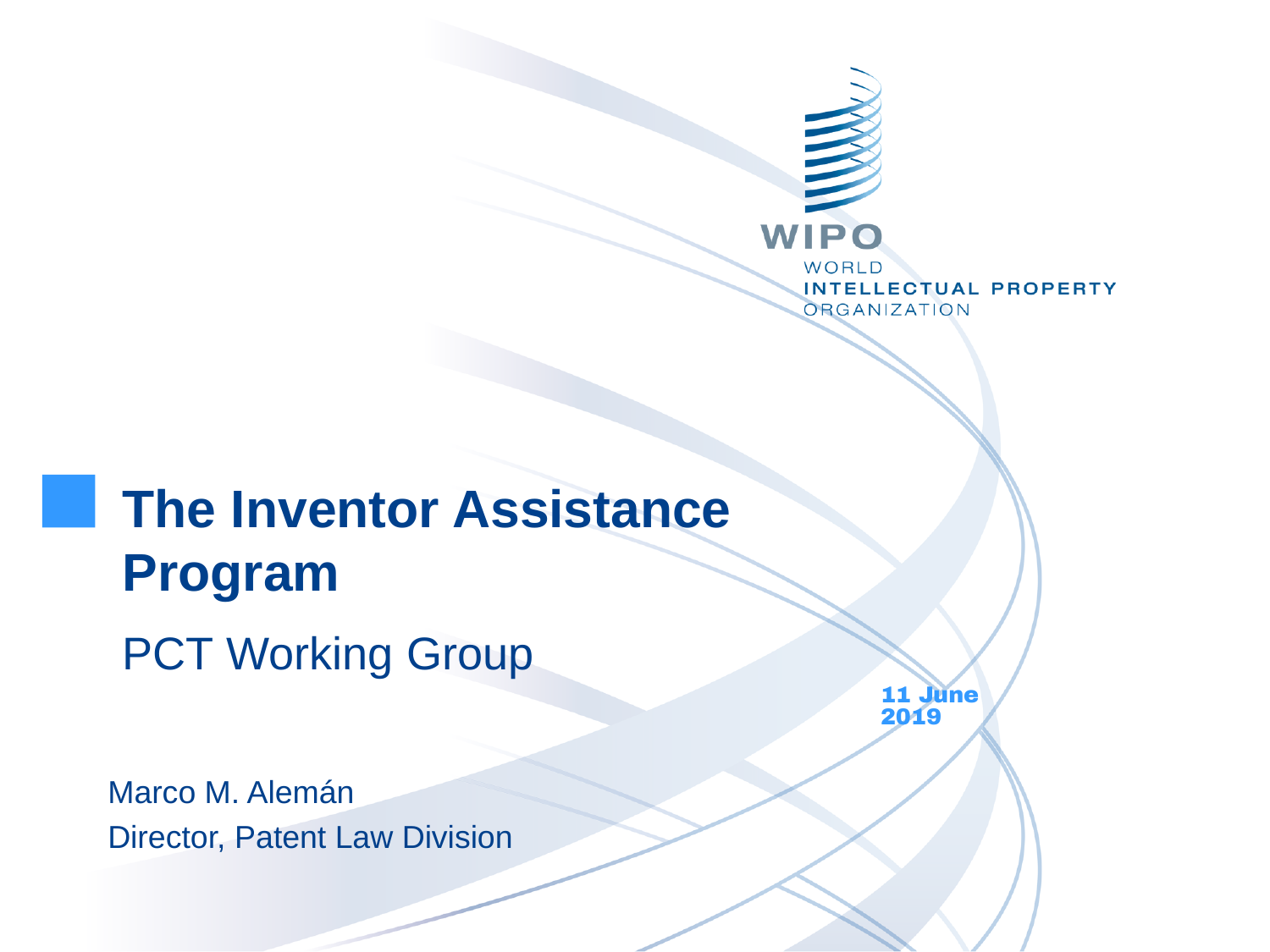

The Inventor Assistance Program

PCT Working Group

11 June
2019
Marco M. Alemán
Director, Patent Law Division